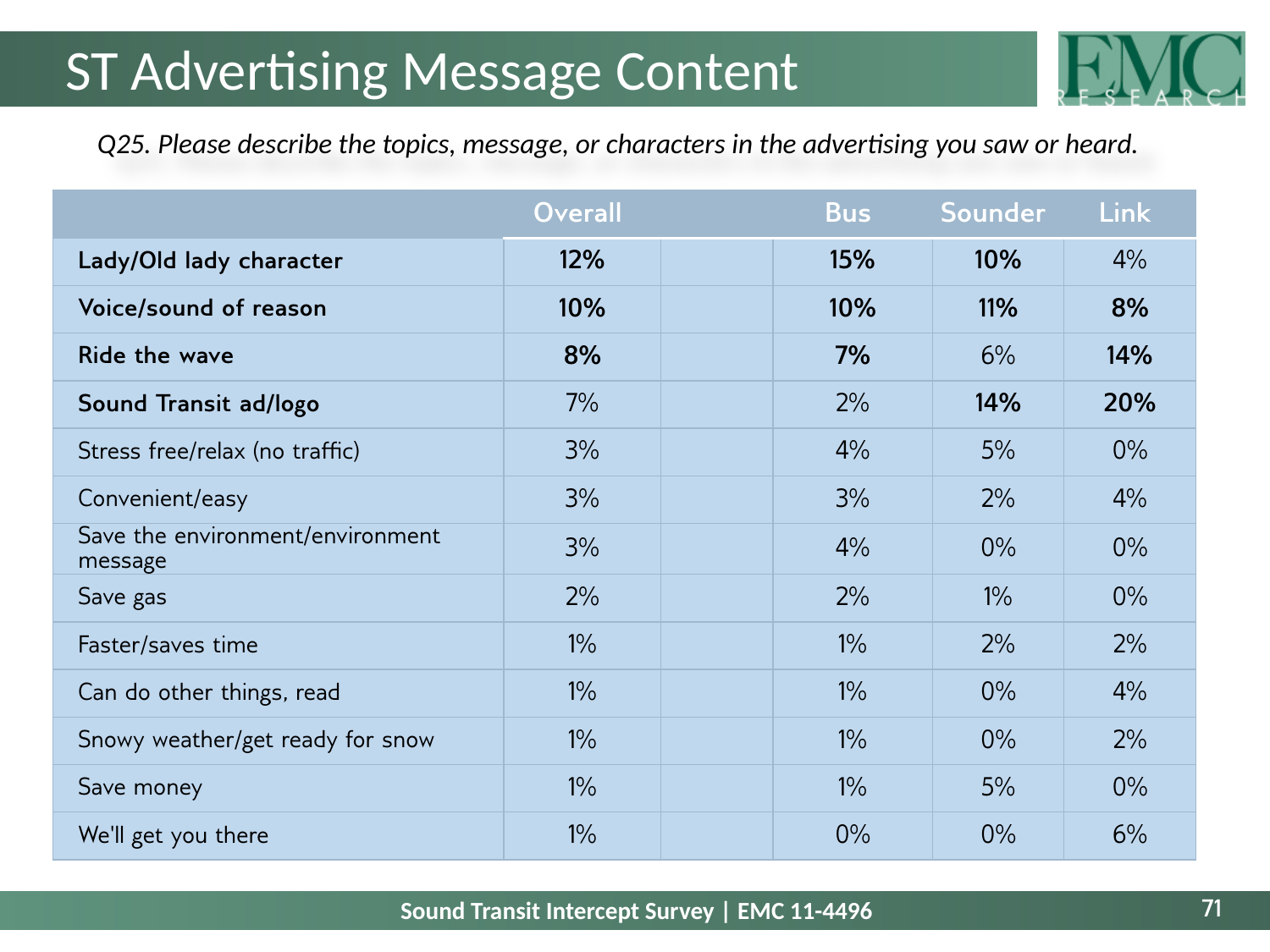

# ST Advertising Message Content
Q25. Please describe the topics, message, or characters in the advertising you saw or heard.
|  | Overall |  | Bus | Sounder | Link |
| --- | --- | --- | --- | --- | --- |
| Lady/Old lady character | 12% |  | 15% | 10% | 4% |
| Voice/sound of reason | 10% |  | 10% | 11% | 8% |
| Ride the wave | 8% |  | 7% | 6% | 14% |
| Sound Transit ad/logo | 7% |  | 2% | 14% | 20% |
| Stress free/relax (no traffic) | 3% |  | 4% | 5% | 0% |
| Convenient/easy | 3% |  | 3% | 2% | 4% |
| Save the environment/environment message | 3% |  | 4% | 0% | 0% |
| Save gas | 2% |  | 2% | 1% | 0% |
| Faster/saves time | 1% |  | 1% | 2% | 2% |
| Can do other things, read | 1% |  | 1% | 0% | 4% |
| Snowy weather/get ready for snow | 1% |  | 1% | 0% | 2% |
| Save money | 1% |  | 1% | 5% | 0% |
| We'll get you there | 1% |  | 0% | 0% | 6% |